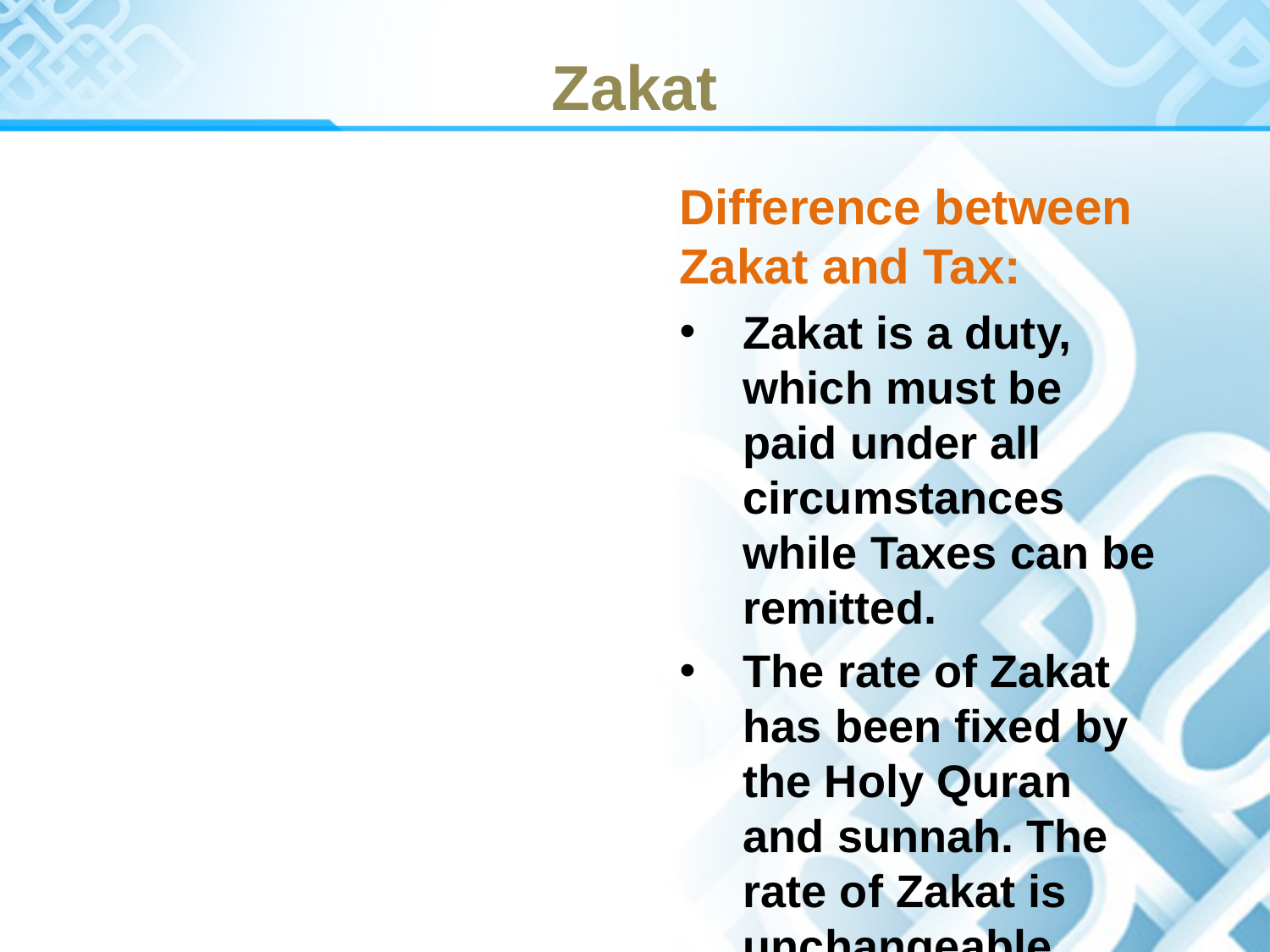

Zakat
Difference between Zakat and Tax:
Zakat is a duty, which must be paid under all circumstances while Taxes can be remitted.
The rate of Zakat has been fixed by the Holy Quran and sunnah. The rate of Zakat is unchangeable.